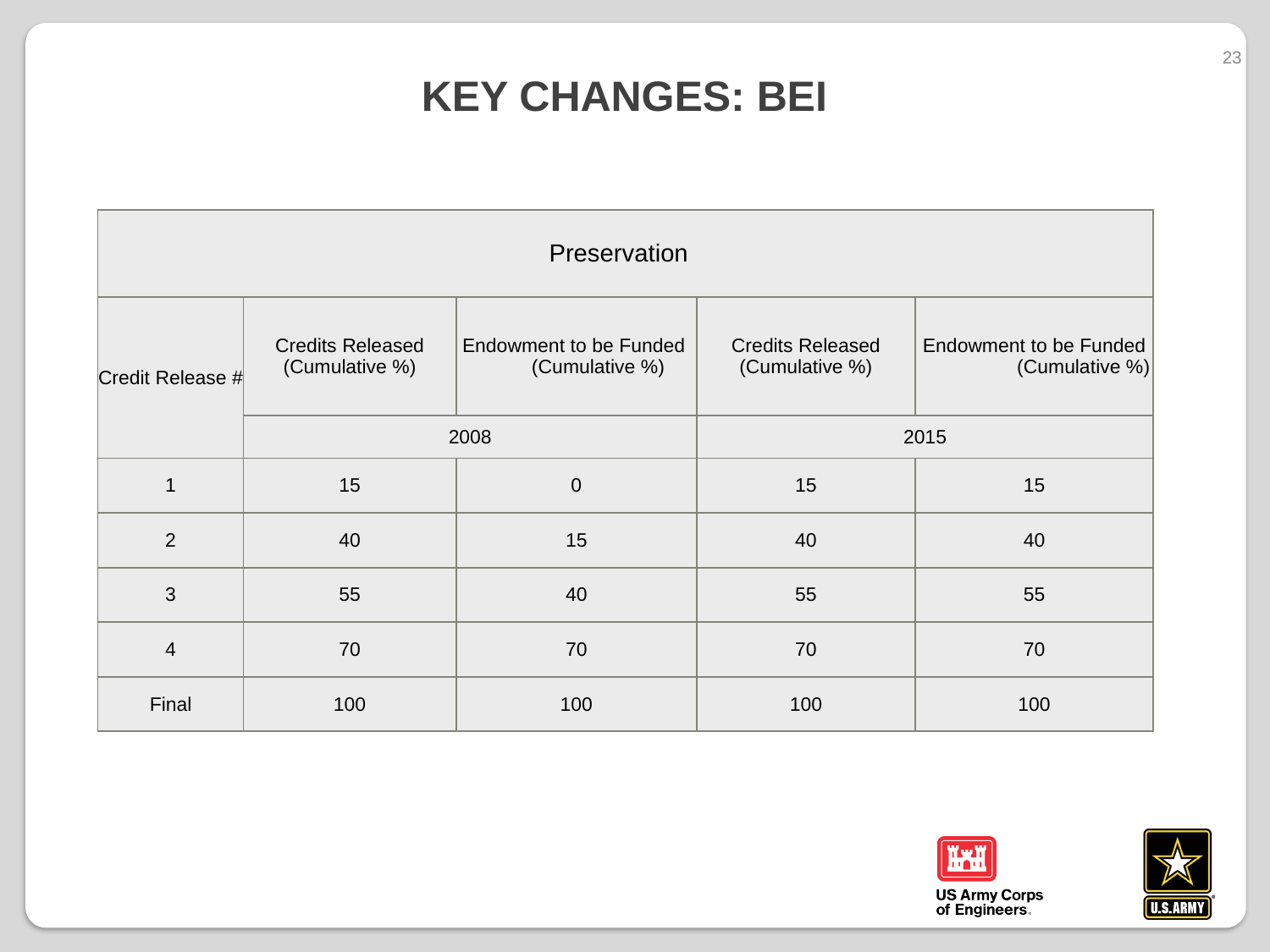

23
# Key Changes: BEI
| Preservation |  |  |  |  |
| --- | --- | --- | --- | --- |
| Credit Release # | Credits Released (Cumulative %) | Endowment to be Funded (Cumulative %) | Credits Released (Cumulative %) | Endowment to be Funded (Cumulative %) |
|  | 2008 |  | 2015 |  |
| 1 | 15 | 0 | 15 | 15 |
| 2 | 40 | 15 | 40 | 40 |
| 3 | 55 | 40 | 55 | 55 |
| 4 | 70 | 70 | 70 | 70 |
| Final | 100 | 100 | 100 | 100 |